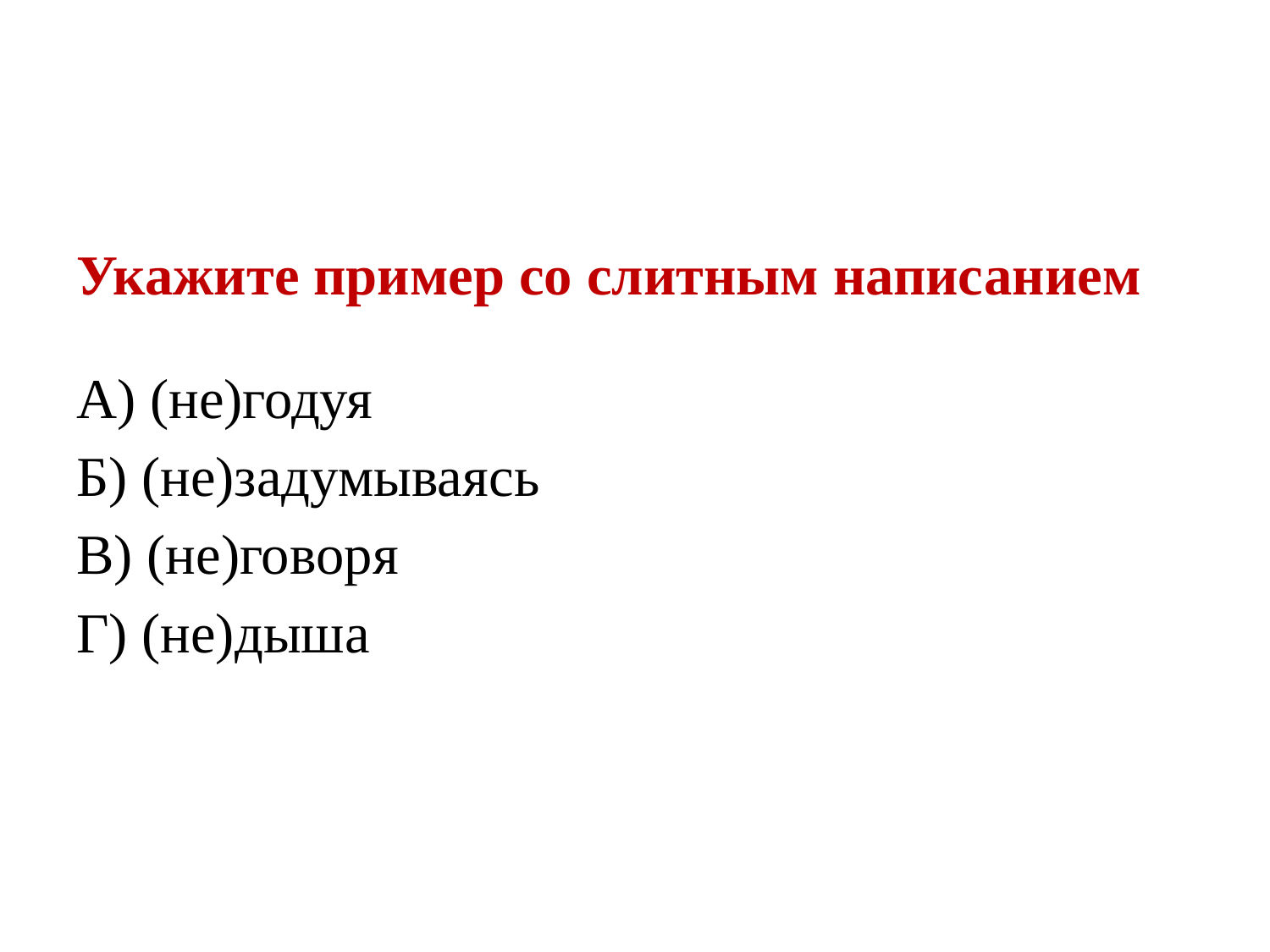

# Укажите пример со слитным написанием
Укажите пример со слитным написанием
А) (не)годуя
Б) (не)задумываясь
В) (не)говоря
Г) (не)дыша